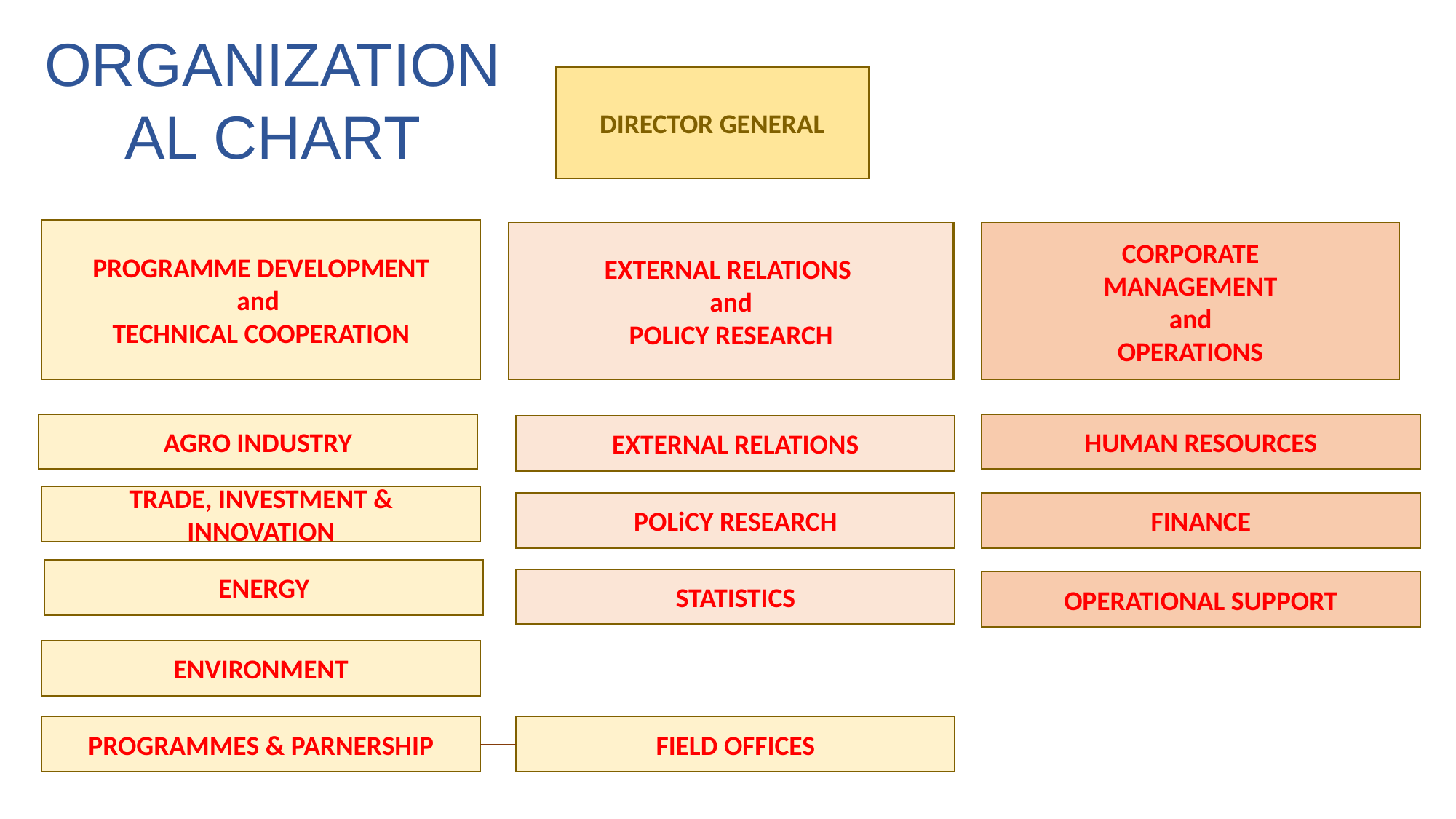

ORGANIZATIONAL CHART
DIRECTOR GENERAL
PROGRAMME DEVELOPMENT
and
TECHNICAL COOPERATION
EXTERNAL RELATIONS
and
POLICY RESEARCH
CORPORATE
MANAGEMENT
and
OPERATIONS
AGRO INDUSTRY
HUMAN RESOURCES
EXTERNAL RELATIONS
TRADE, INVESTMENT & INNOVATION
POLiCY RESEARCH
FINANCE
ENERGY
STATISTICS
OPERATIONAL SUPPORT
ENVIRONMENT
PROGRAMMES & PARNERSHIP
FIELD OFFICES